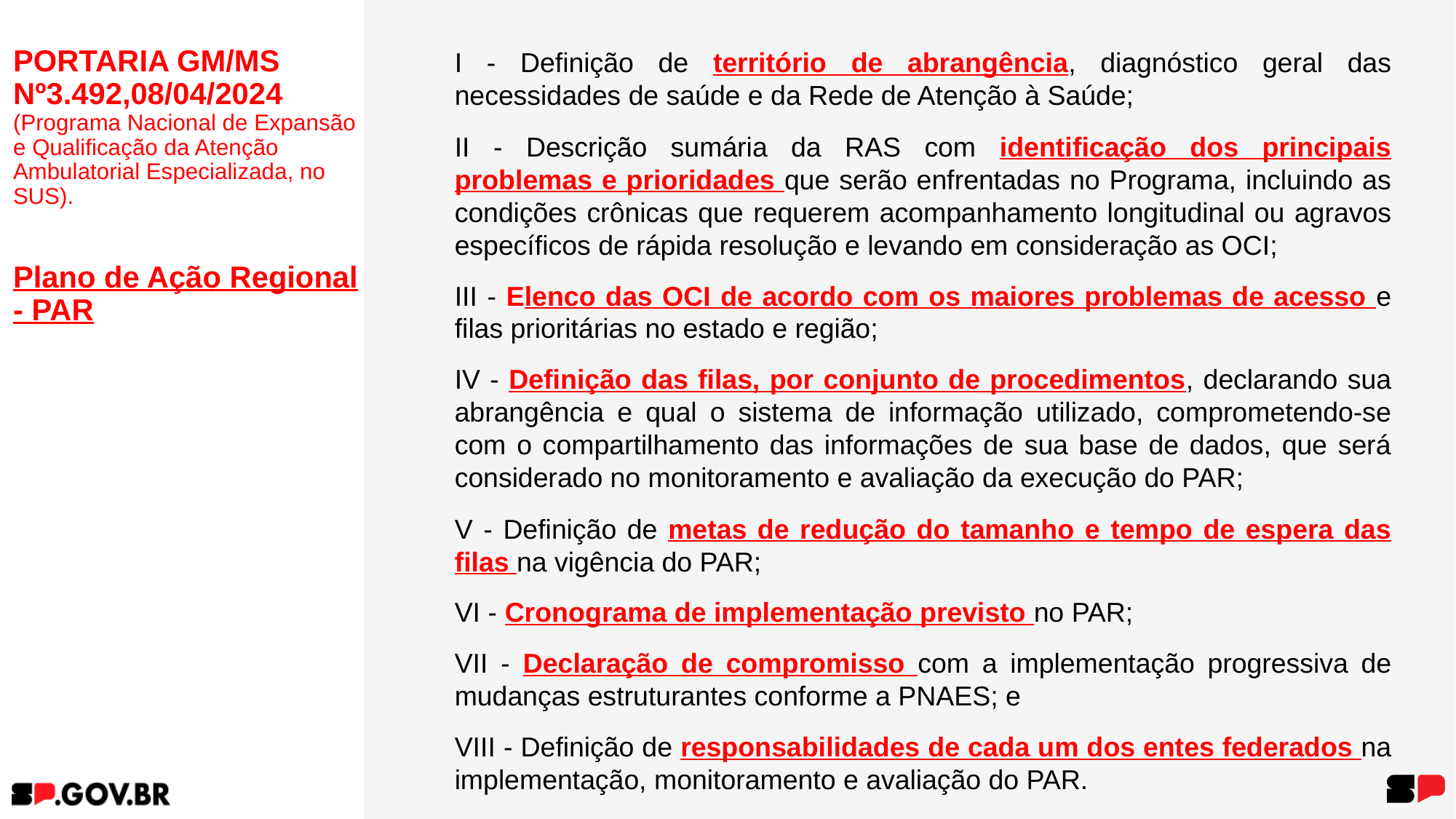

# PORTARIA GM/MS Nº3.492,08/04/2024 (Programa Nacional de Expansão e Qualificação da Atenção Ambulatorial Especializada, no SUS). Plano de Ação Regional - PAR
I - Definição de território de abrangência, diagnóstico geral das necessidades de saúde e da Rede de Atenção à Saúde;
II - Descrição sumária da RAS com identificação dos principais problemas e prioridades que serão enfrentadas no Programa, incluindo as condições crônicas que requerem acompanhamento longitudinal ou agravos específicos de rápida resolução e levando em consideração as OCI;
III - Elenco das OCI de acordo com os maiores problemas de acesso e filas prioritárias no estado e região;
IV - Definição das filas, por conjunto de procedimentos, declarando sua abrangência e qual o sistema de informação utilizado, comprometendo-se com o compartilhamento das informações de sua base de dados, que será considerado no monitoramento e avaliação da execução do PAR;
V - Definição de metas de redução do tamanho e tempo de espera das filas na vigência do PAR;
VI - Cronograma de implementação previsto no PAR;
VII - Declaração de compromisso com a implementação progressiva de mudanças estruturantes conforme a PNAES; e
VIII - Definição de responsabilidades de cada um dos entes federados na implementação, monitoramento e avaliação do PAR.